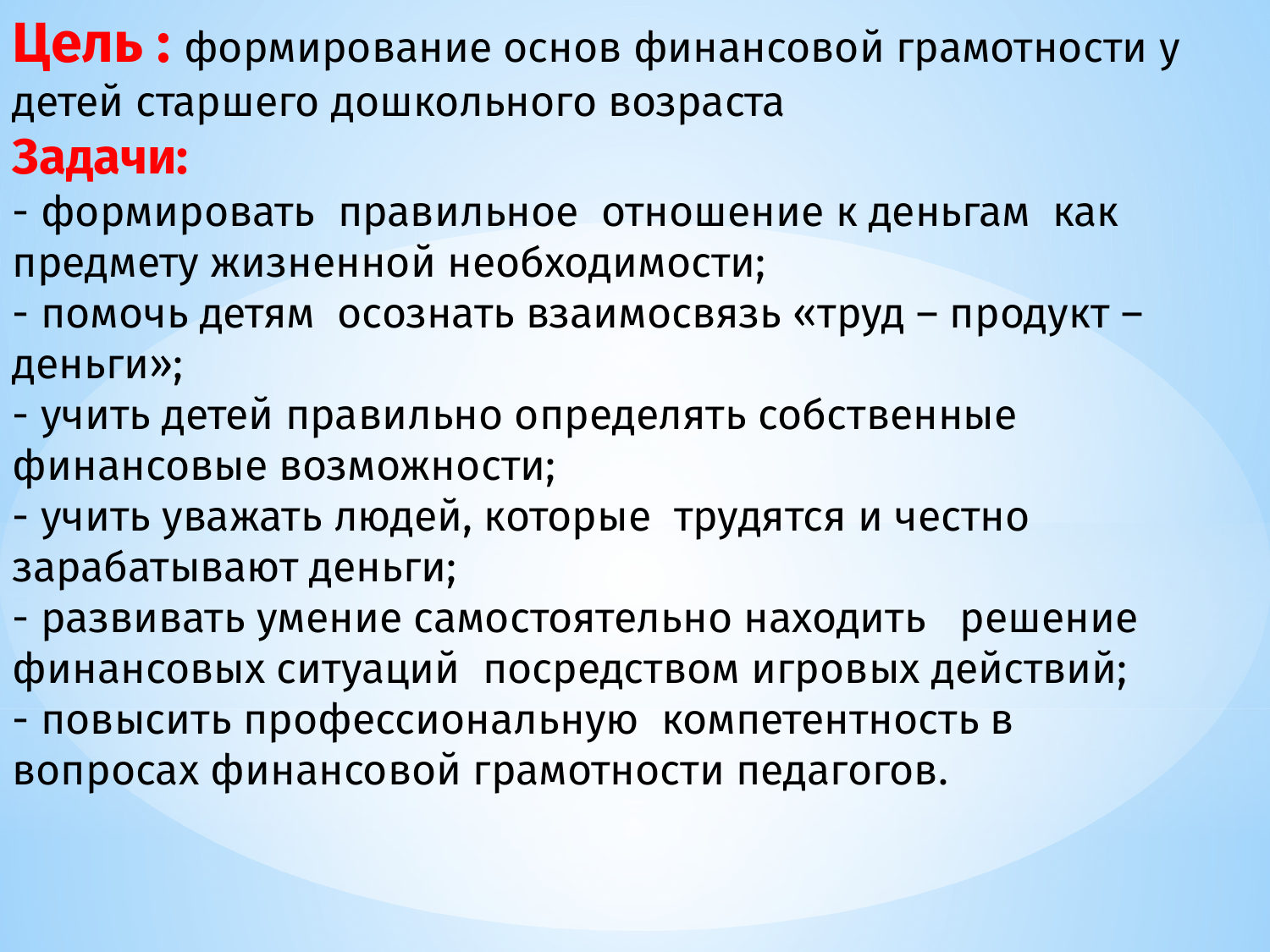

Цель : формирование основ финансовой грамотности у детей старшего дошкольного возраста
Задачи:
- формировать  правильное  отношение к деньгам  как предмету жизненной необходимости;
- помочь детям  осознать взаимосвязь «труд – продукт – деньги»;
- учить детей правильно определять собственные финансовые возможности;
- учить уважать людей, которые  трудятся и честно зарабатывают деньги;
- развивать умение самостоятельно находить   решение  финансовых ситуаций  посредством игровых действий;
- повысить профессиональную  компетентность в вопросах финансовой грамотности педагогов.